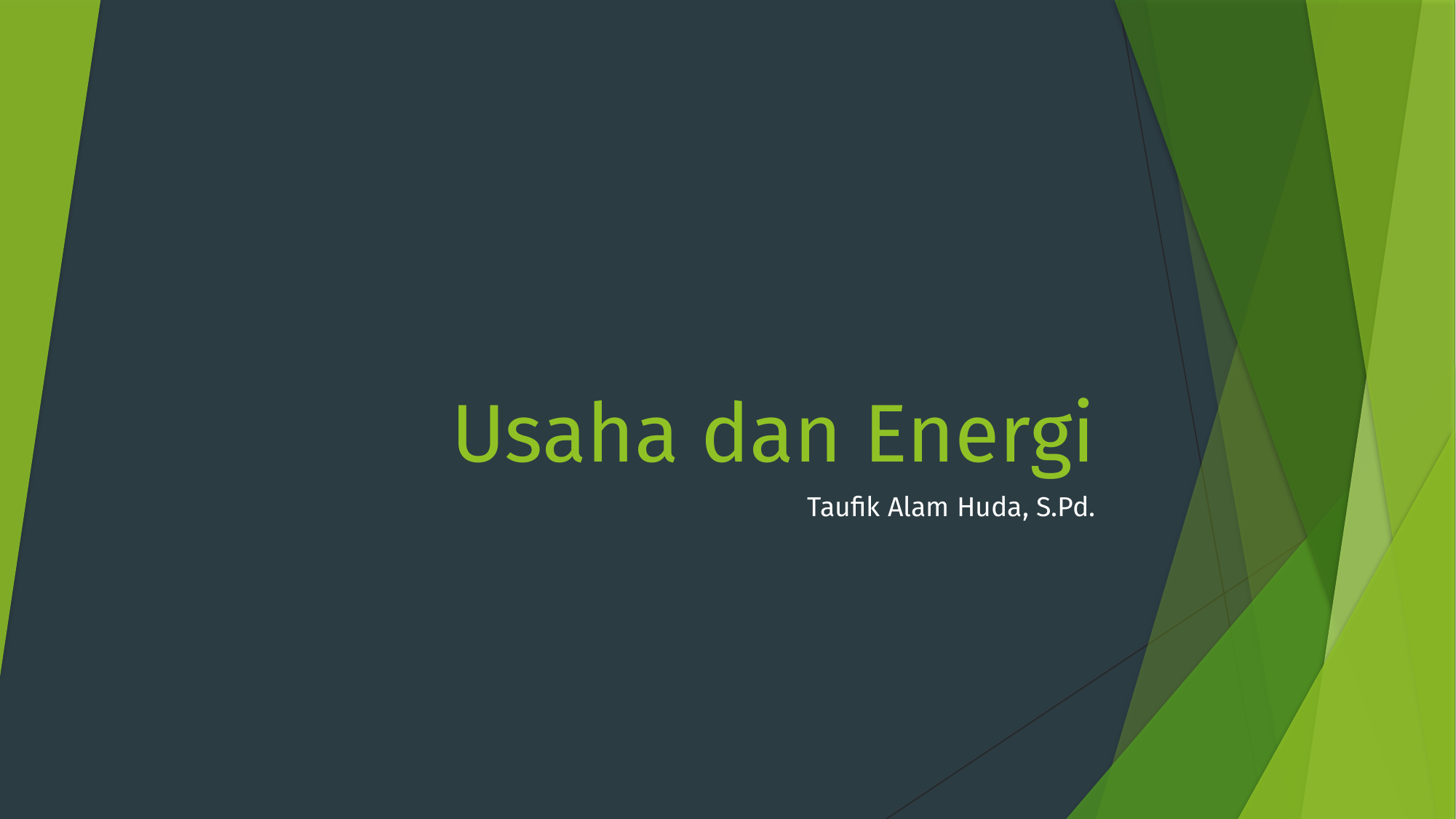

# Usaha dan Energi
Taufik Alam Huda, S.Pd.